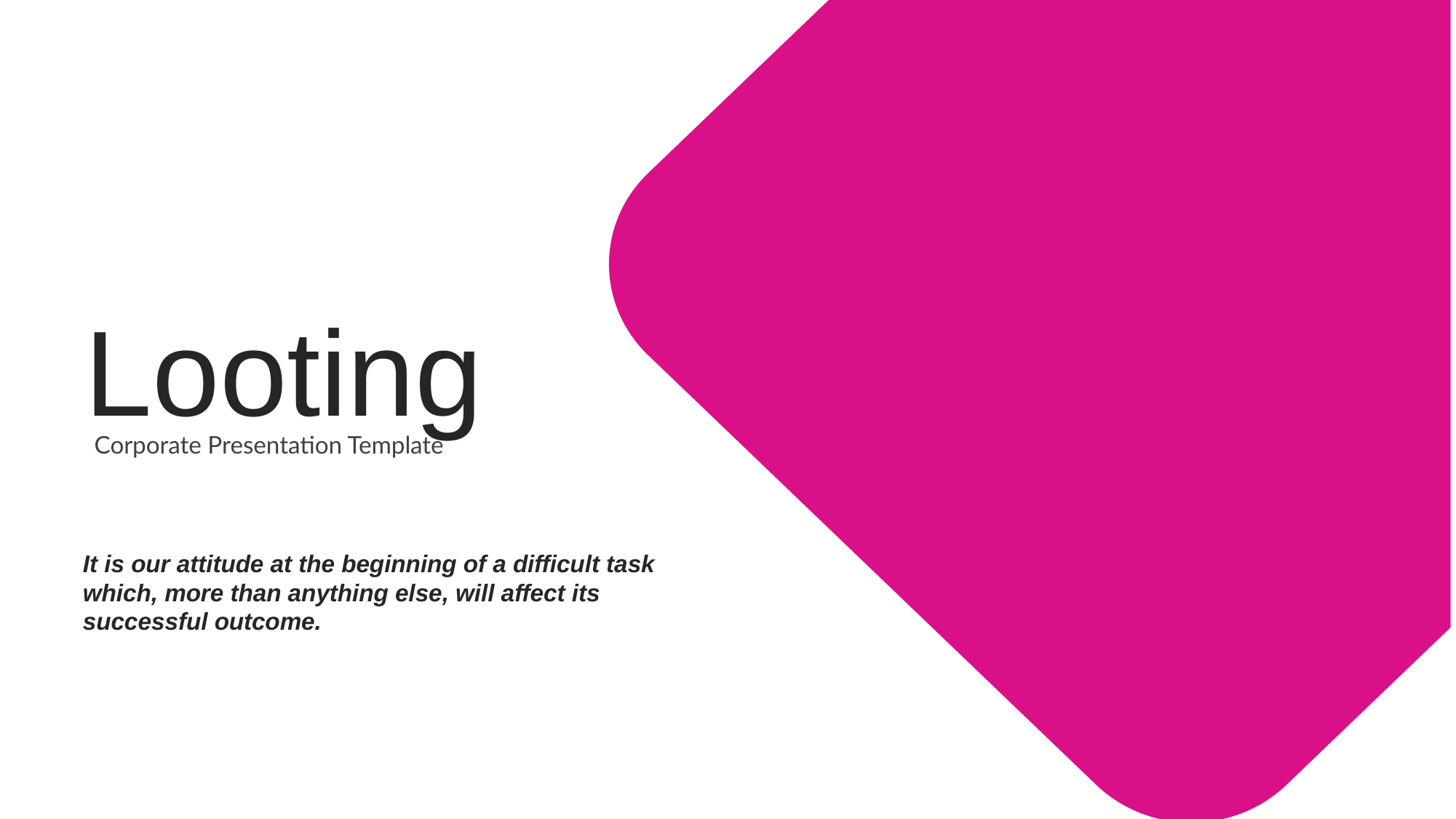

Looting
Corporate Presentation Template
It is our attitude at the beginning of a difficult task which, more than anything else, will affect its successful outcome.